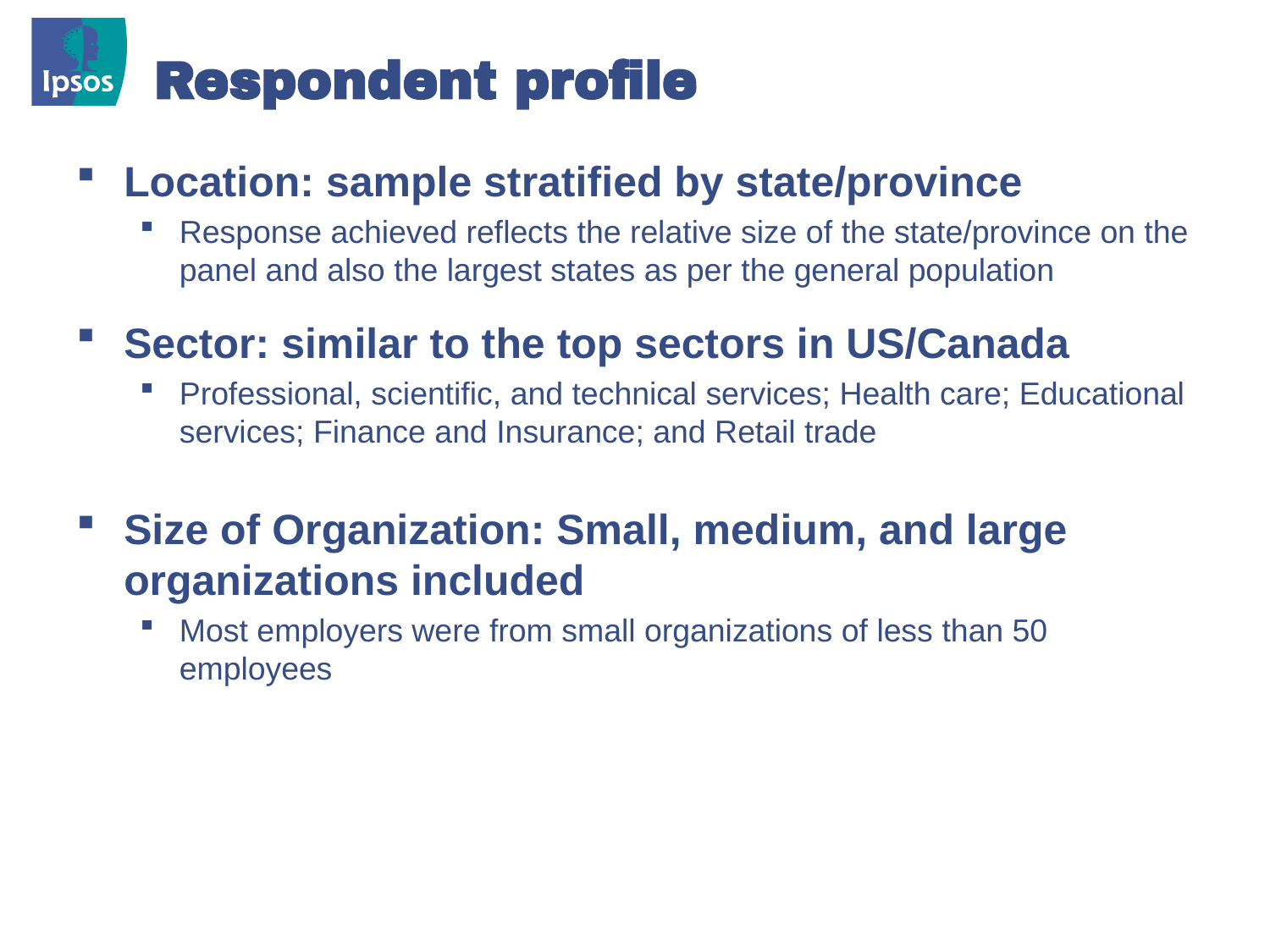

Respondent profile
Location: sample stratified by state/province
Response achieved reflects the relative size of the state/province on the panel and also the largest states as per the general population

Sector: similar to the top sectors in US/Canada
Professional, scientific, and technical services; Health care; Educational services; Finance and Insurance; and Retail trade

Size of Organization: Small, medium, and large organizations included
Most employers were from small organizations of less than 50 employees